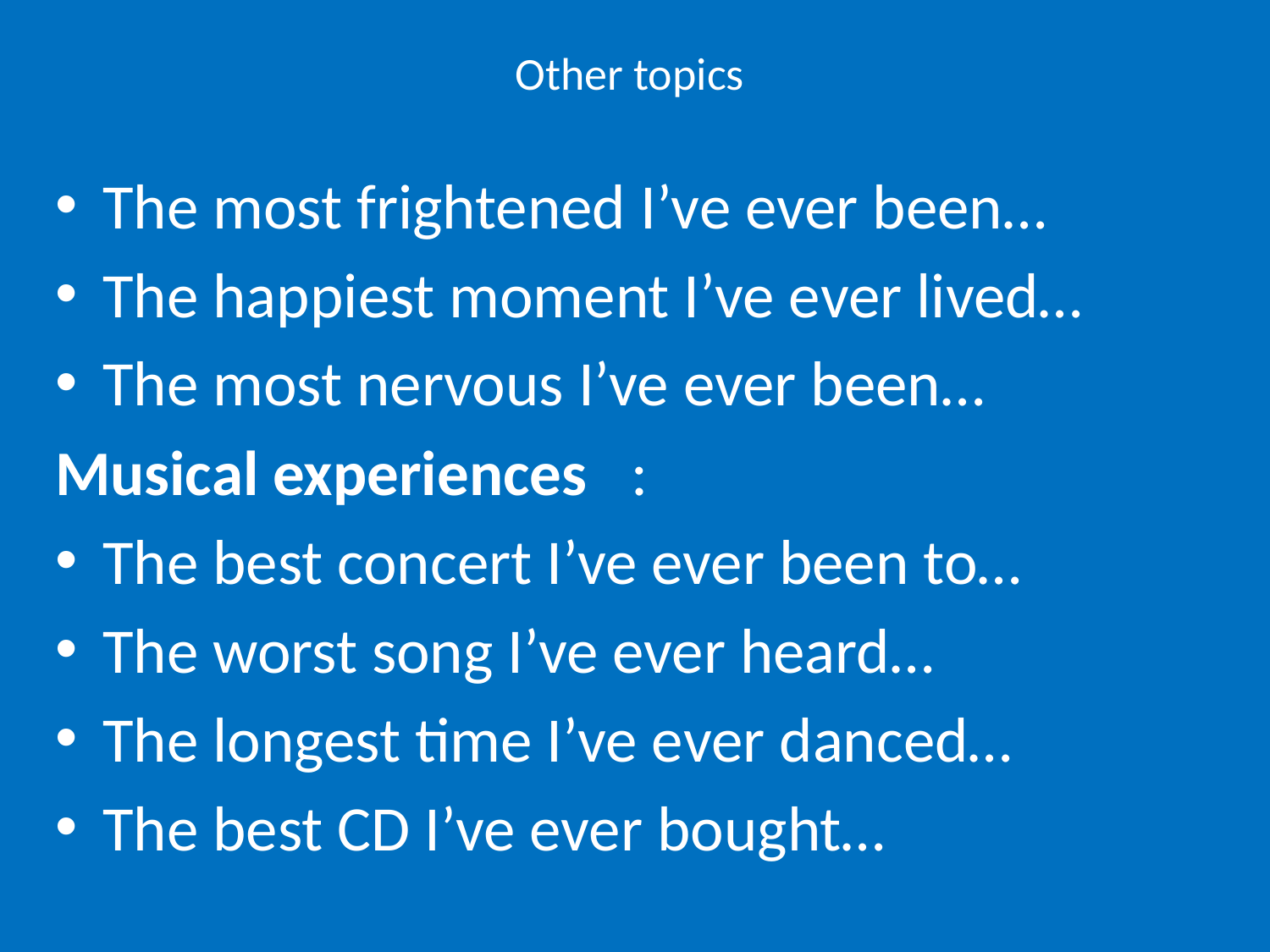

# Other topics
The most frightened I’ve ever been…
The happiest moment I’ve ever lived…
The most nervous I’ve ever been…
Musical experiences   :
The best concert I’ve ever been to…
The worst song I’ve ever heard…
The longest time I’ve ever danced…
The best CD I’ve ever bought…